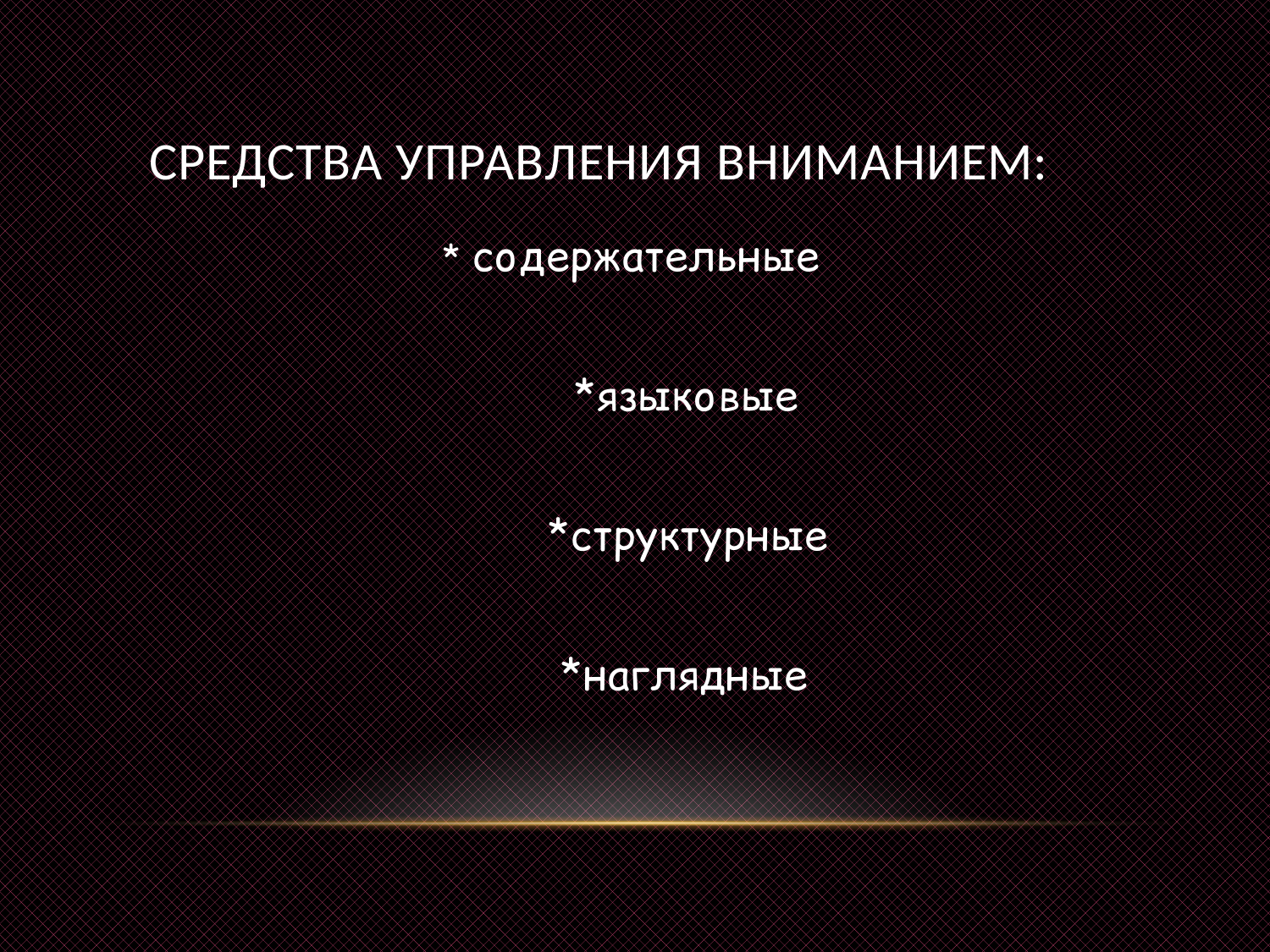

# Средства управления вниманием:
                               * содержательные

                                    *языковые

                                  *структурные

                                   *наглядные